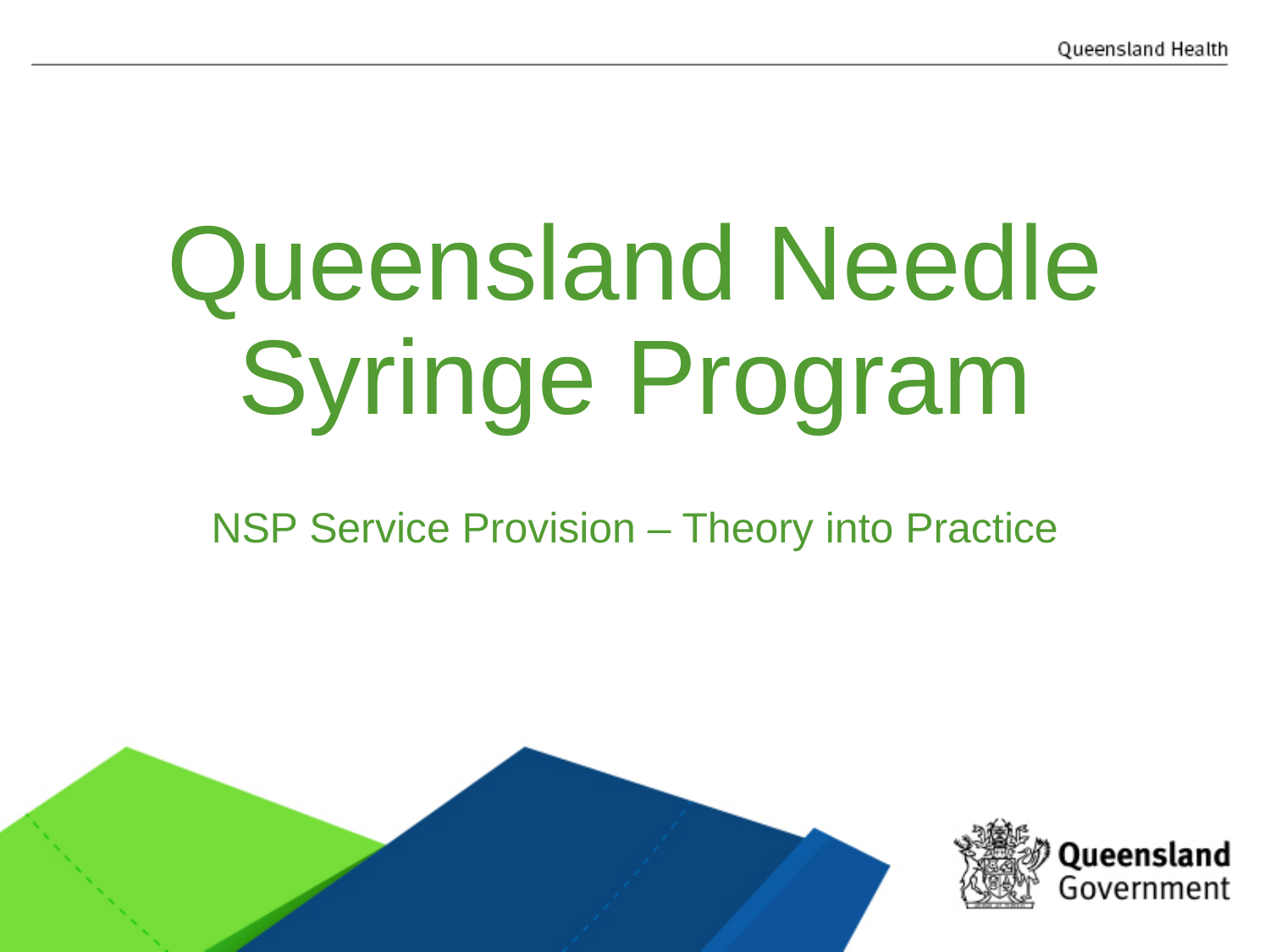

# Queensland Needle Syringe Program
NSP Service Provision – Theory into Practice